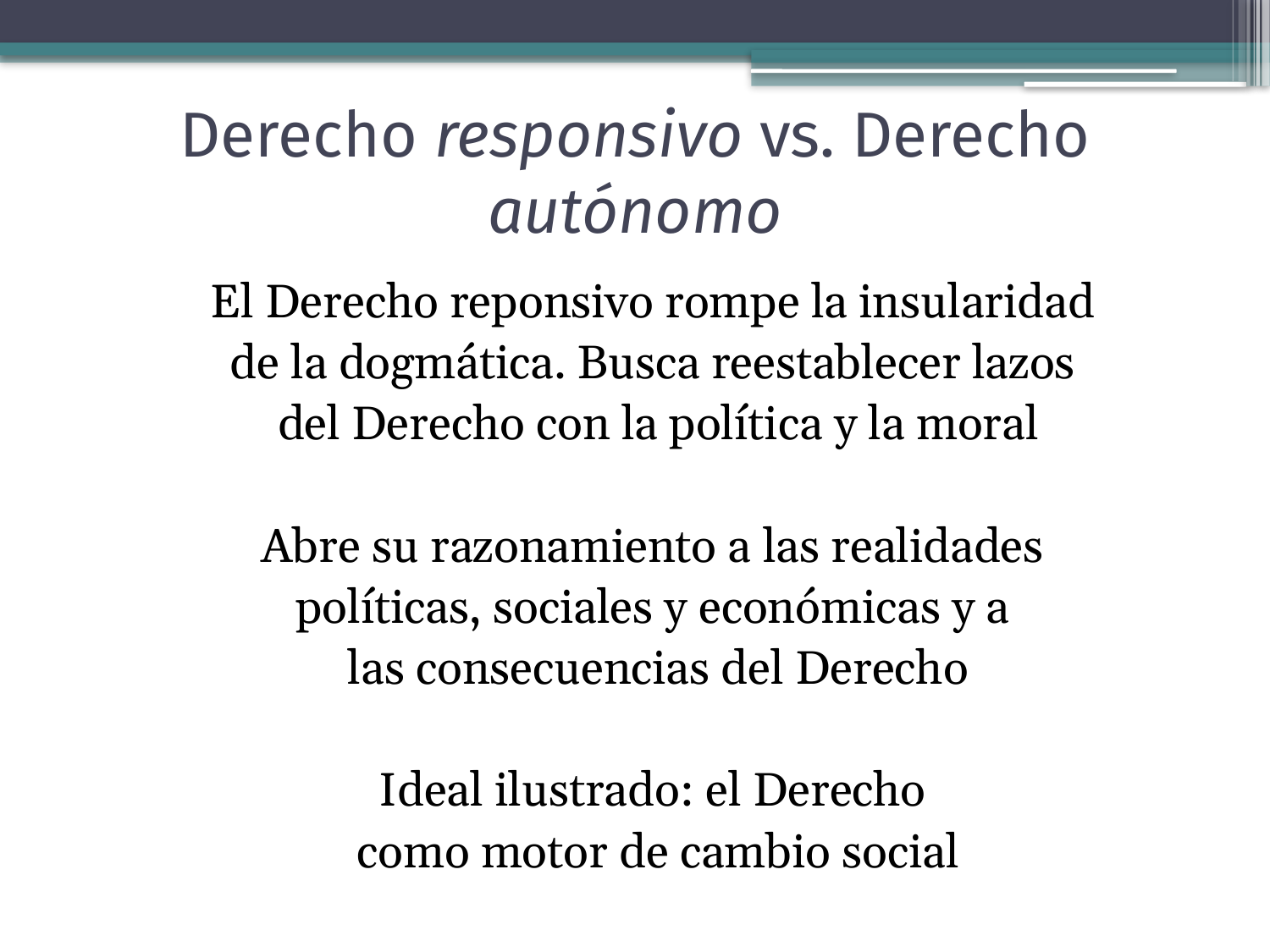

# Derecho responsivo vs. Derecho autónomo
El Derecho reponsivo rompe la insularidad
de la dogmática. Busca reestablecer lazos
del Derecho con la política y la moral

Abre su razonamiento a las realidades
políticas, sociales y económicas y a
las consecuencias del Derecho

Ideal ilustrado: el Derecho
como motor de cambio social